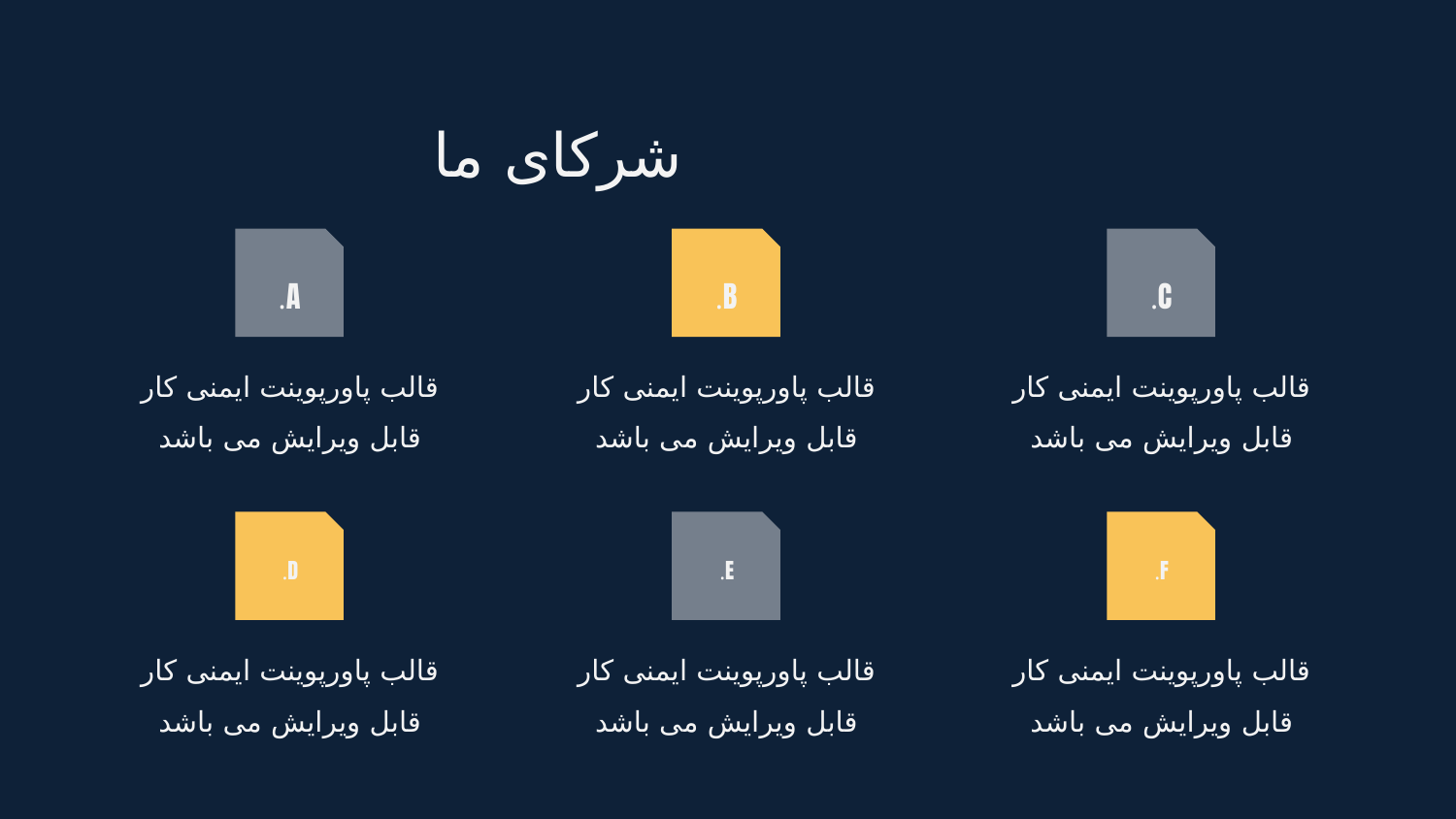

شرکای ما

# A.
B.
C.
قالب پاورپوینت ایمنی کار قابل ویرایش می باشد
قالب پاورپوینت ایمنی کار قابل ویرایش می باشد
قالب پاورپوینت ایمنی کار قابل ویرایش می باشد

D.
E.
F.
قالب پاورپوینت ایمنی کار قابل ویرایش می باشد
قالب پاورپوینت ایمنی کار قابل ویرایش می باشد
قالب پاورپوینت ایمنی کار قابل ویرایش می باشد